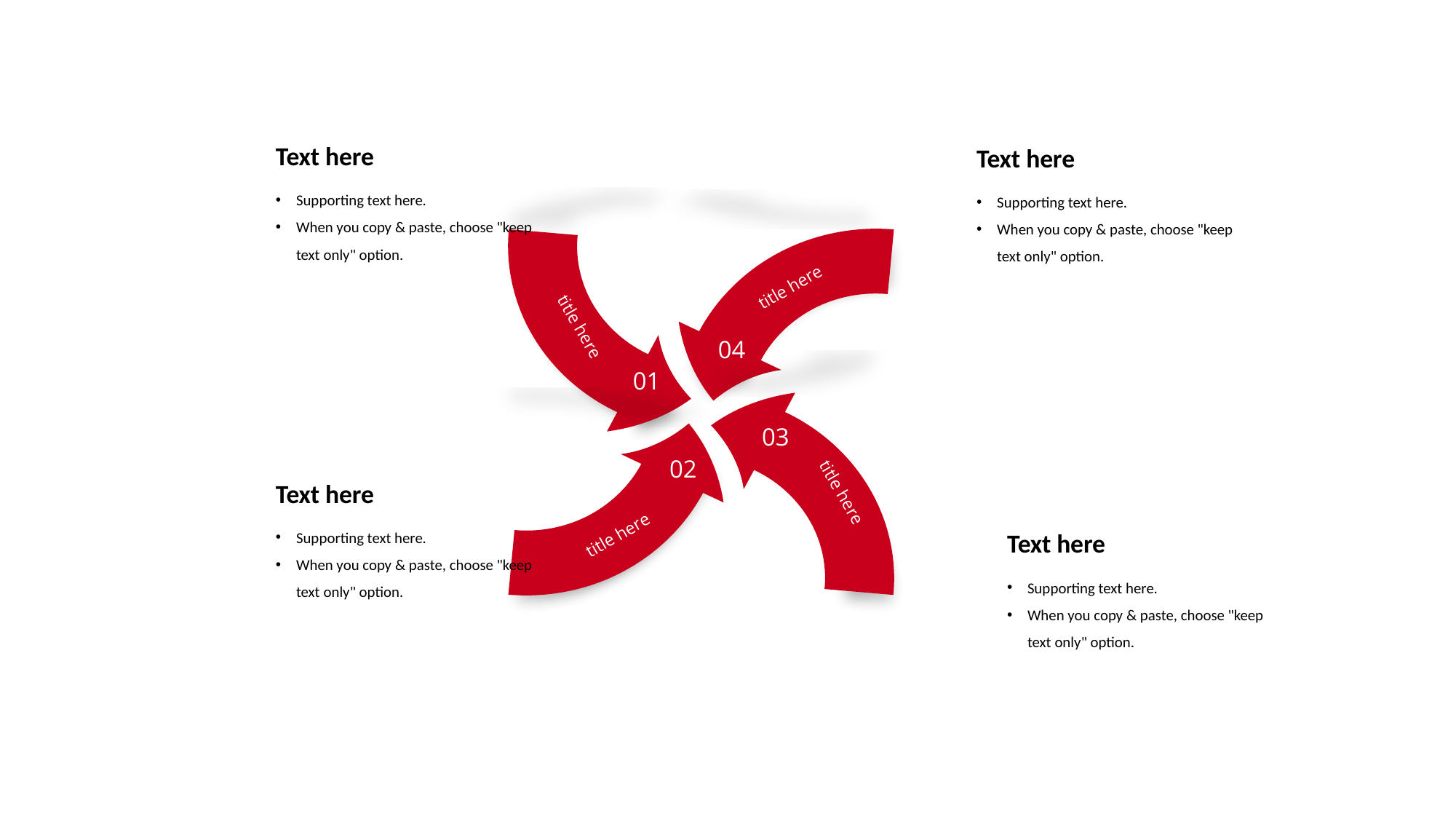

Text here
Text here
Supporting text here.
When you copy & paste, choose "keep text only" option.
Supporting text here.
When you copy & paste, choose "keep text only" option.

title here
title here
04
01

03

02
title here
title here
Text here
Supporting text here.
When you copy & paste, choose "keep text only" option.
Text here
Supporting text here.
When you copy & paste, choose "keep text only" option.